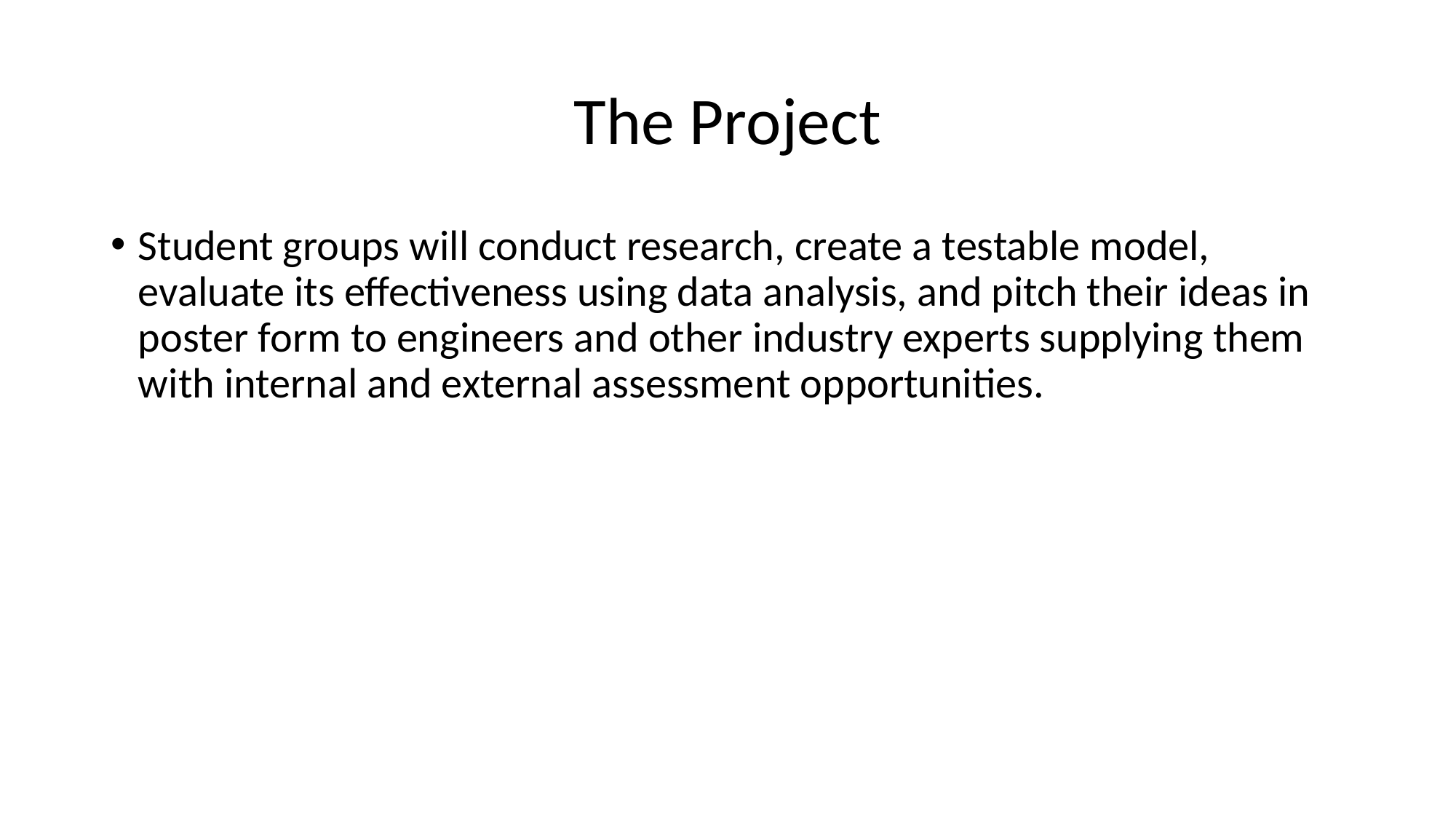

# The Project
Student groups will conduct research, create a testable model, evaluate its effectiveness using data analysis, and pitch their ideas in poster form to engineers and other industry experts supplying them with internal and external assessment opportunities.